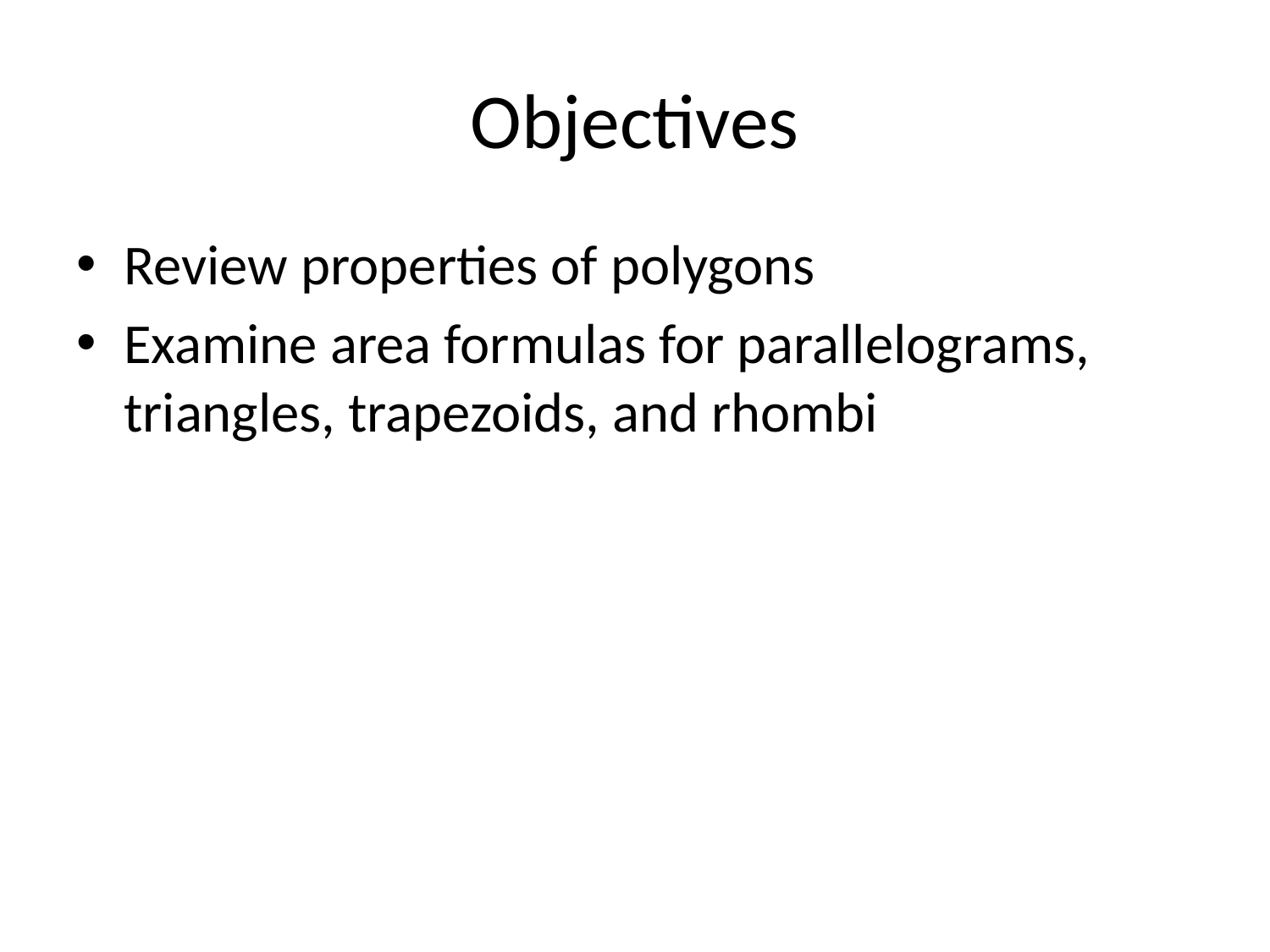

# Objectives
Review properties of polygons
Examine area formulas for parallelograms, triangles, trapezoids, and rhombi